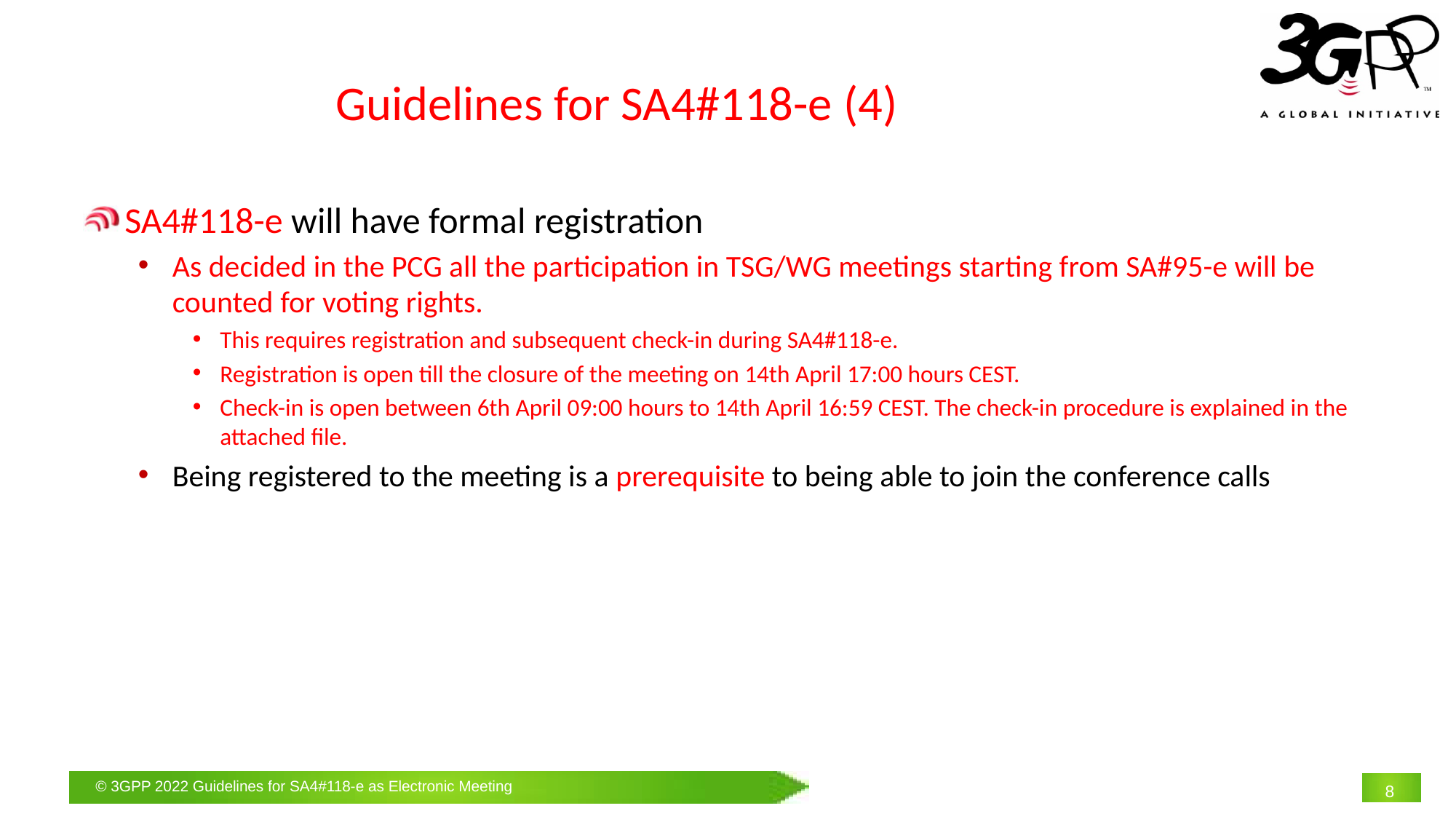

# Guidelines for SA4#118-e (4)
SA4#118-e will have formal registration
As decided in the PCG all the participation in TSG/WG meetings starting from SA#95-e will be counted for voting rights.
This requires registration and subsequent check-in during SA4#118-e.
Registration is open till the closure of the meeting on 14th April 17:00 hours CEST.
Check-in is open between 6th April 09:00 hours to 14th April 16:59 CEST. The check-in procedure is explained in the attached file.
Being registered to the meeting is a prerequisite to being able to join the conference calls

8